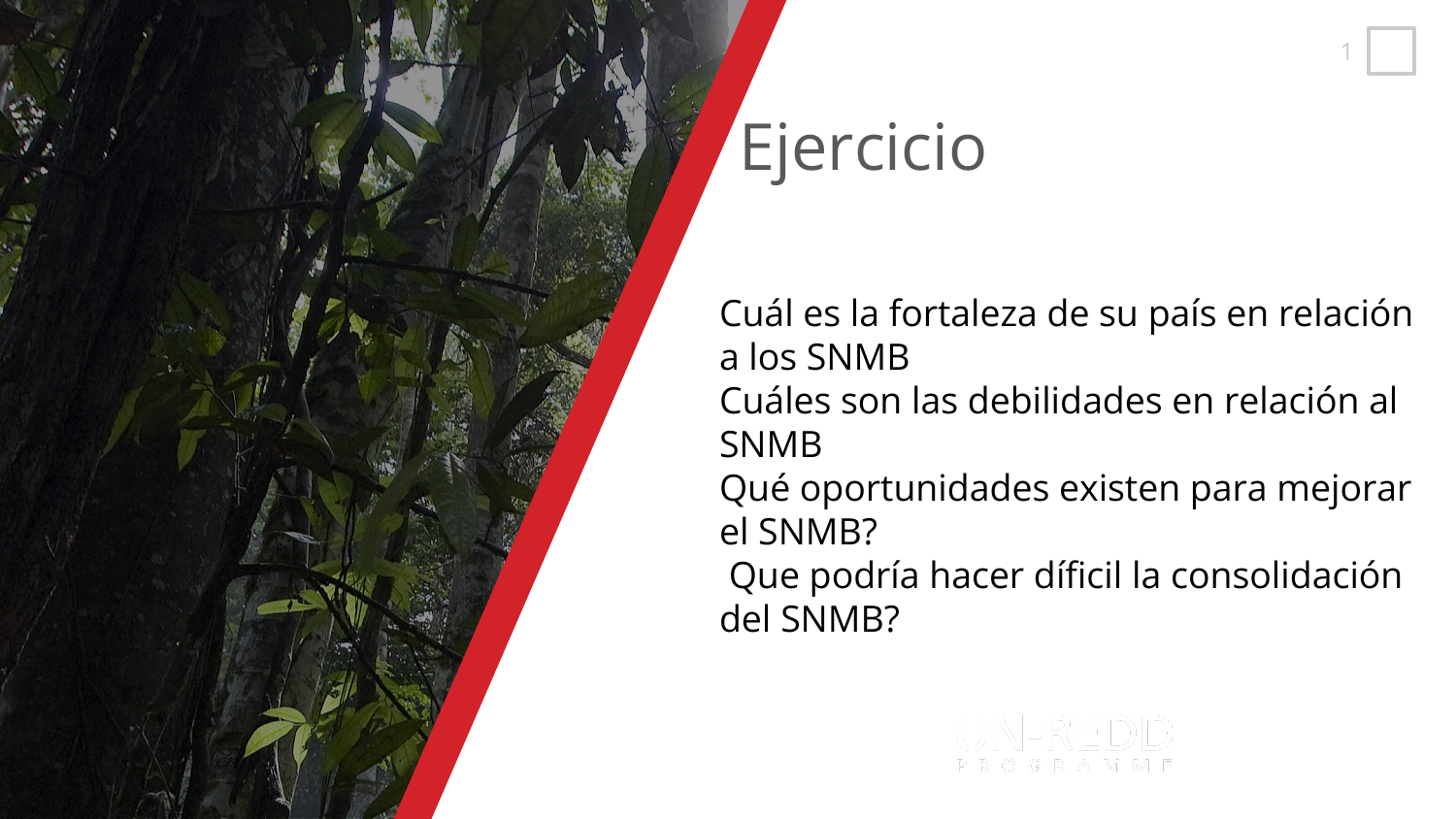

Cuál es la fortaleza de su país en relación a los SNMB
Cuáles son las debilidades en relación al SNMB
Qué oportunidades existen para mejorar el SNMB?
 Que podría hacer díficil la consolidación del SNMB?